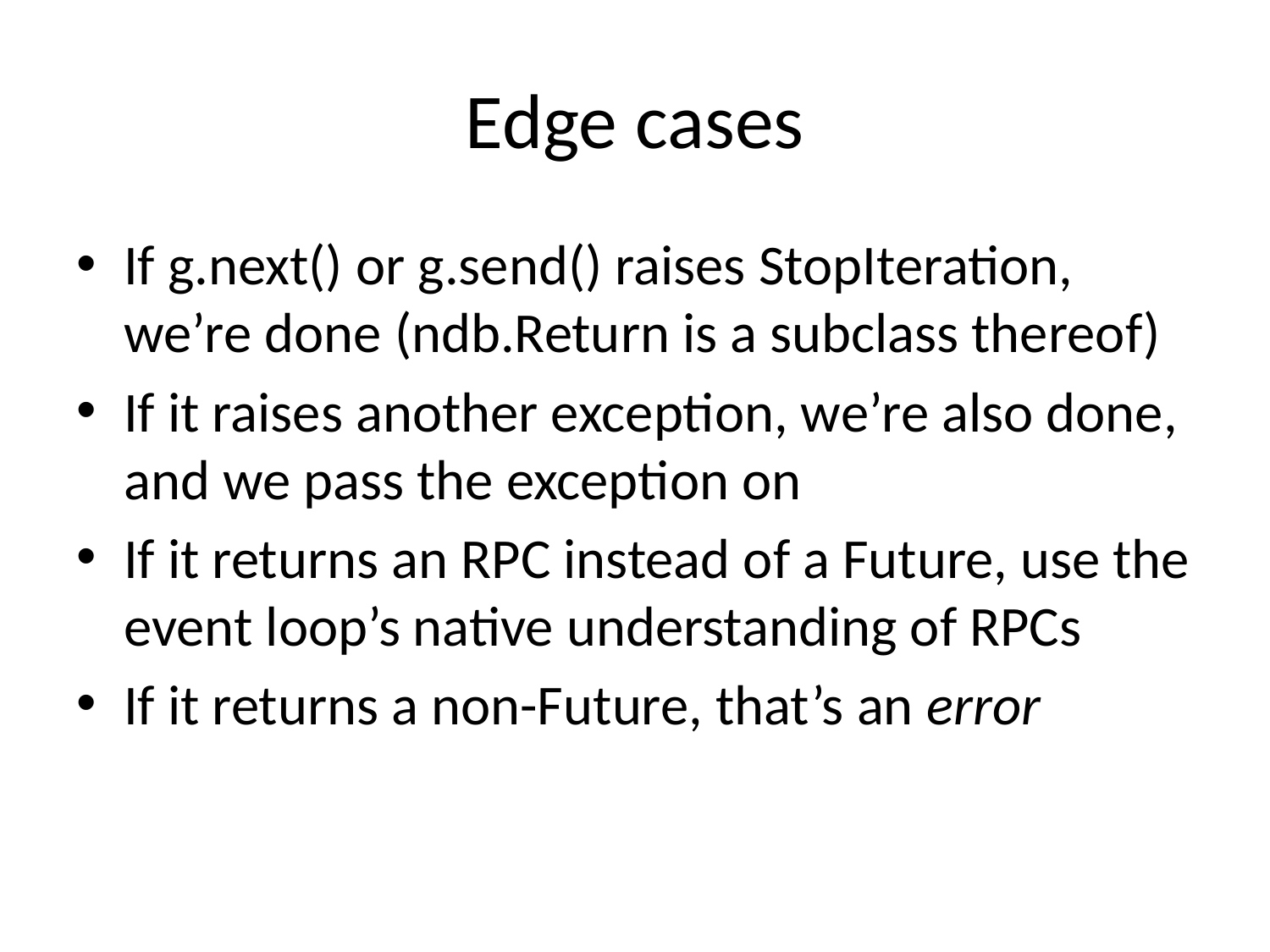

# Edge cases
If g.next() or g.send() raises StopIteration, we’re done (ndb.Return is a subclass thereof)
If it raises another exception, we’re also done, and we pass the exception on
If it returns an RPC instead of a Future, use the event loop’s native understanding of RPCs
If it returns a non-Future, that’s an error